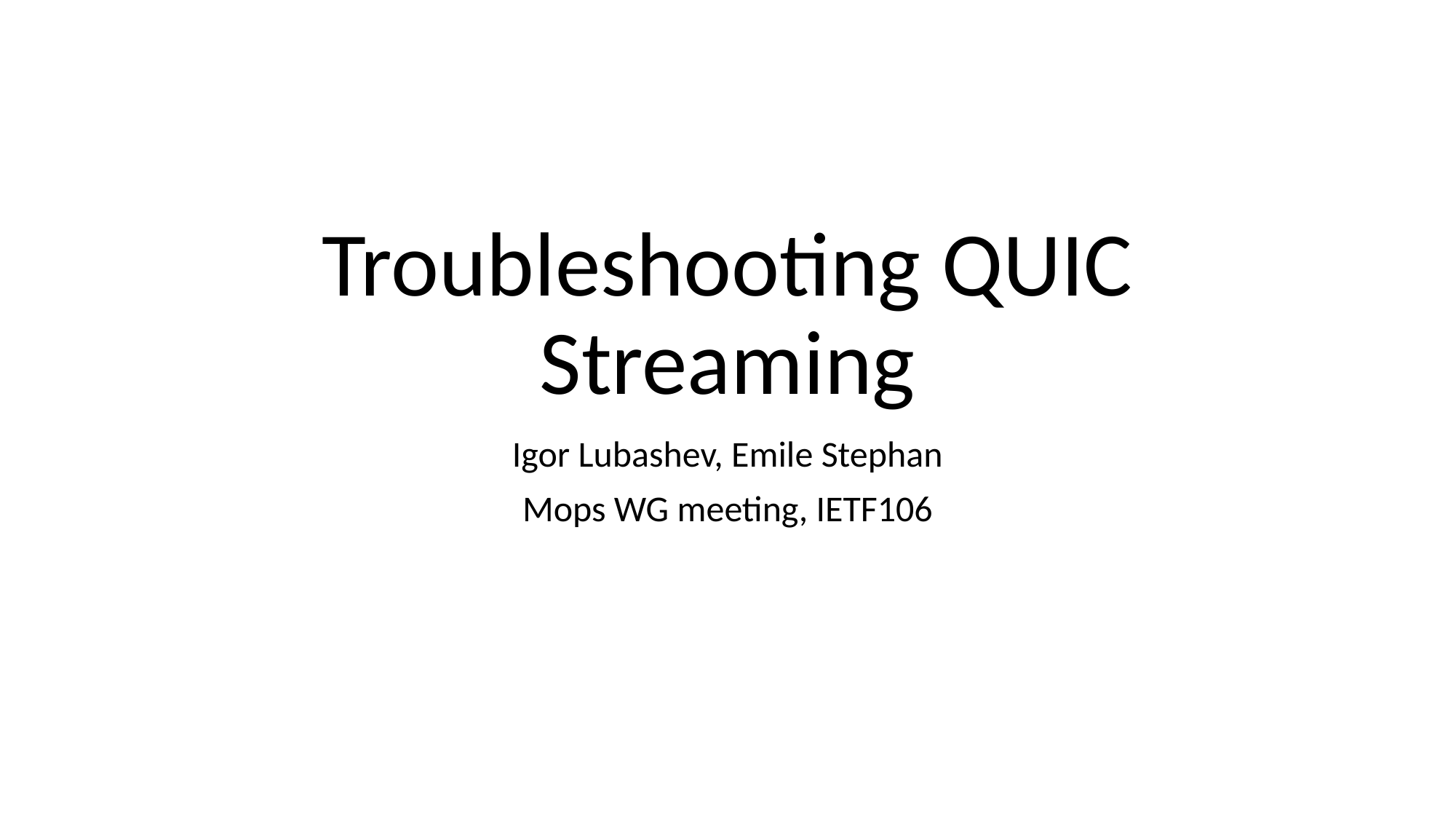

# Troubleshooting QUIC Streaming
Igor Lubashev, Emile Stephan
Mops WG meeting, IETF106